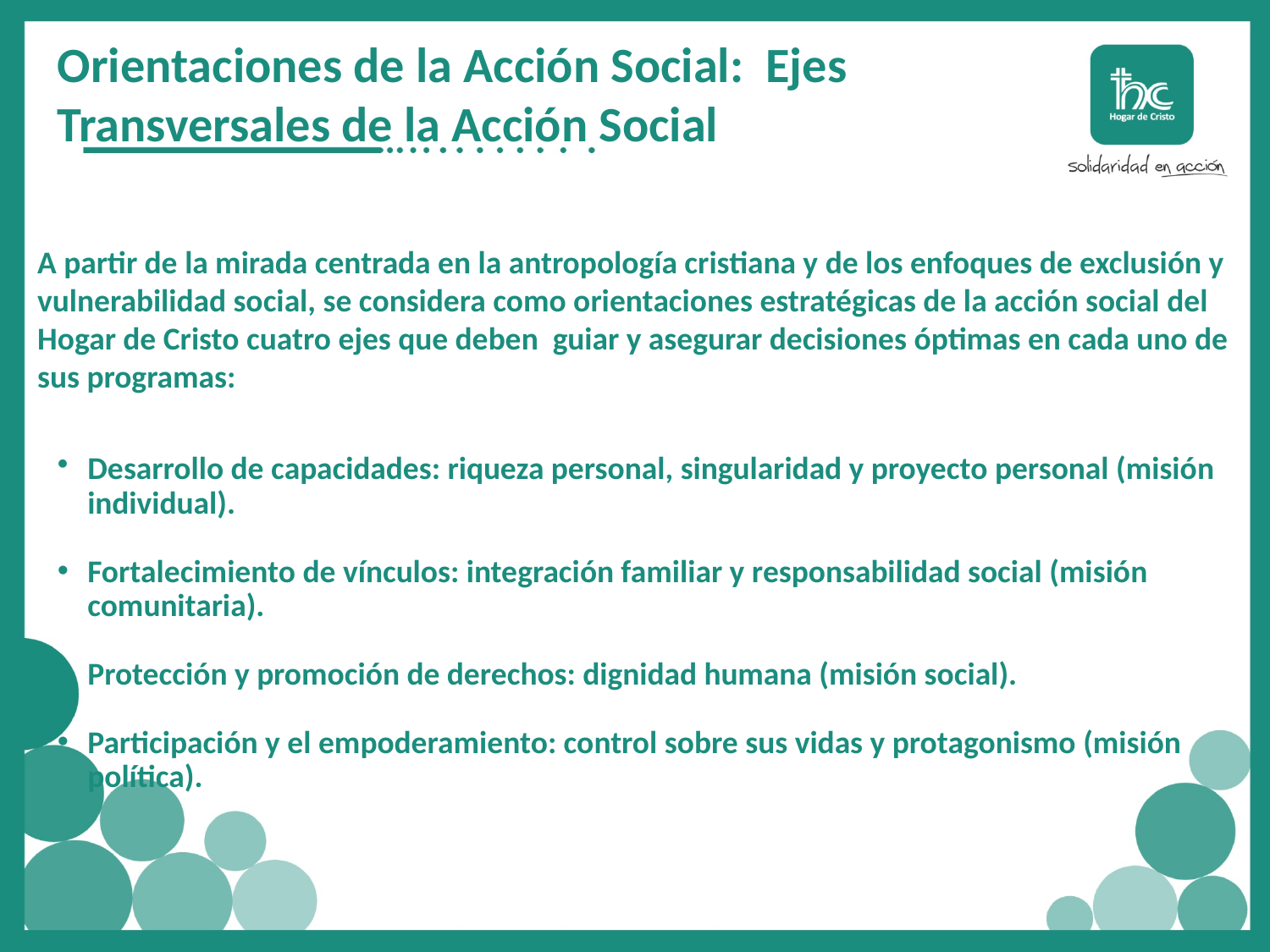

Orientaciones de la Acción Social:  Ejes Transversales de la Acción Social
A partir de la mirada centrada en la antropología cristiana y de los enfoques de exclusión y vulnerabilidad social, se considera como orientaciones estratégicas de la acción social del Hogar de Cristo cuatro ejes que deben  guiar y asegurar decisiones óptimas en cada uno de sus programas:
Desarrollo de capacidades: riqueza personal, singularidad y proyecto personal (misión individual).

Fortalecimiento de vínculos: integración familiar y responsabilidad social (misión comunitaria).

Protección y promoción de derechos: dignidad humana (misión social).

Participación y el empoderamiento: control sobre sus vidas y protagonismo (misión política).